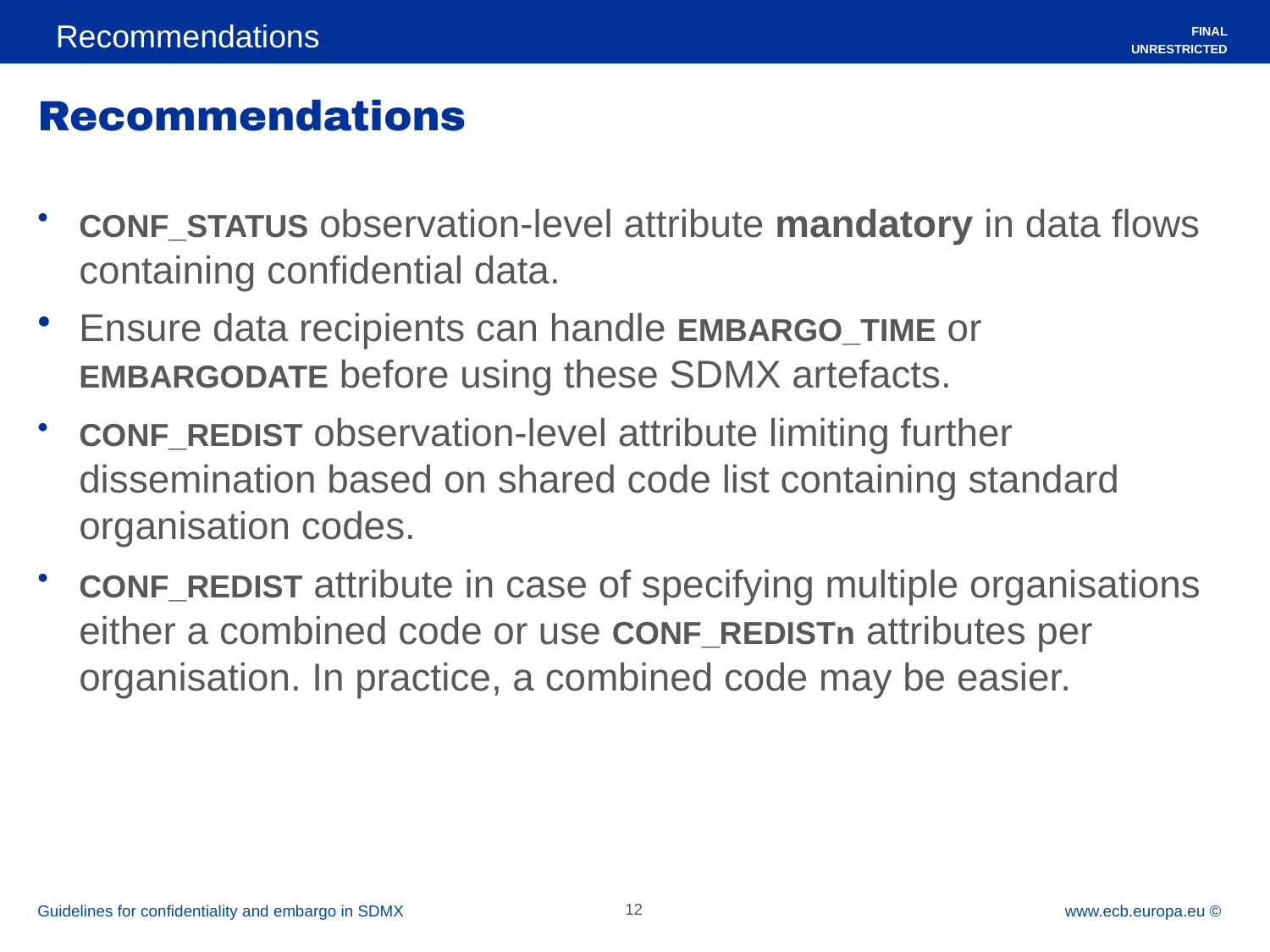

Recommendations
FINAL
UNRESTRICTED
# Recommendations
CONF_STATUS observation-level attribute mandatory in data flows containing confidential data.
Ensure data recipients can handle EMBARGO_TIME or EMBARGODATE before using these SDMX artefacts.
CONF_REDIST observation-level attribute limiting further dissemination based on shared code list containing standard organisation codes.
CONF_REDIST attribute in case of specifying multiple organisations either a combined code or use CONF_REDISTn attributes per organisation. In practice, a combined code may be easier.

Guidelines for confidentiality and embargo in SDMX
12